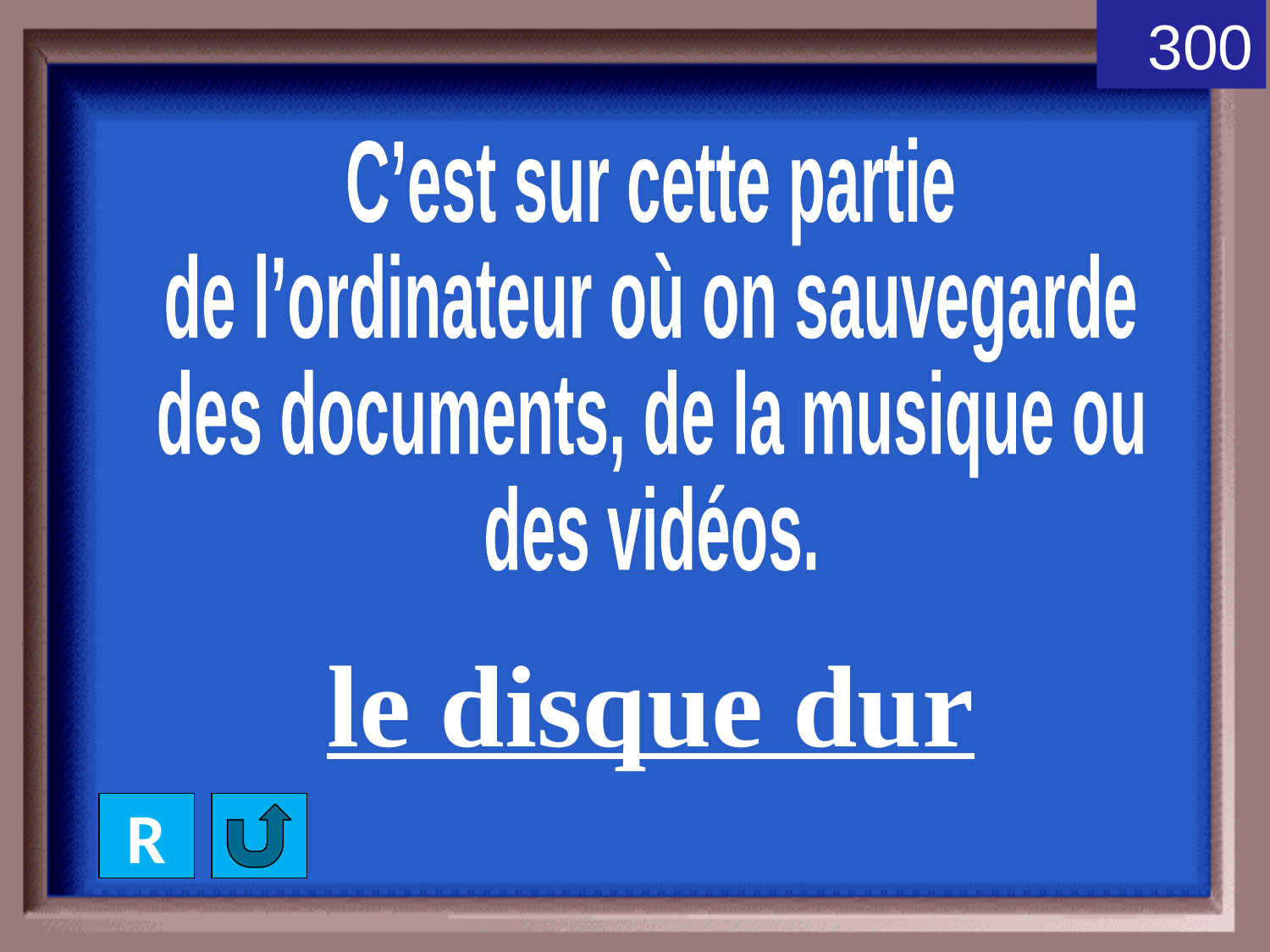

300
C’est sur cette partie
de l’ordinateur où on sauvegarde
des documents, de la musique ou
des vidéos.
le disque dur
R